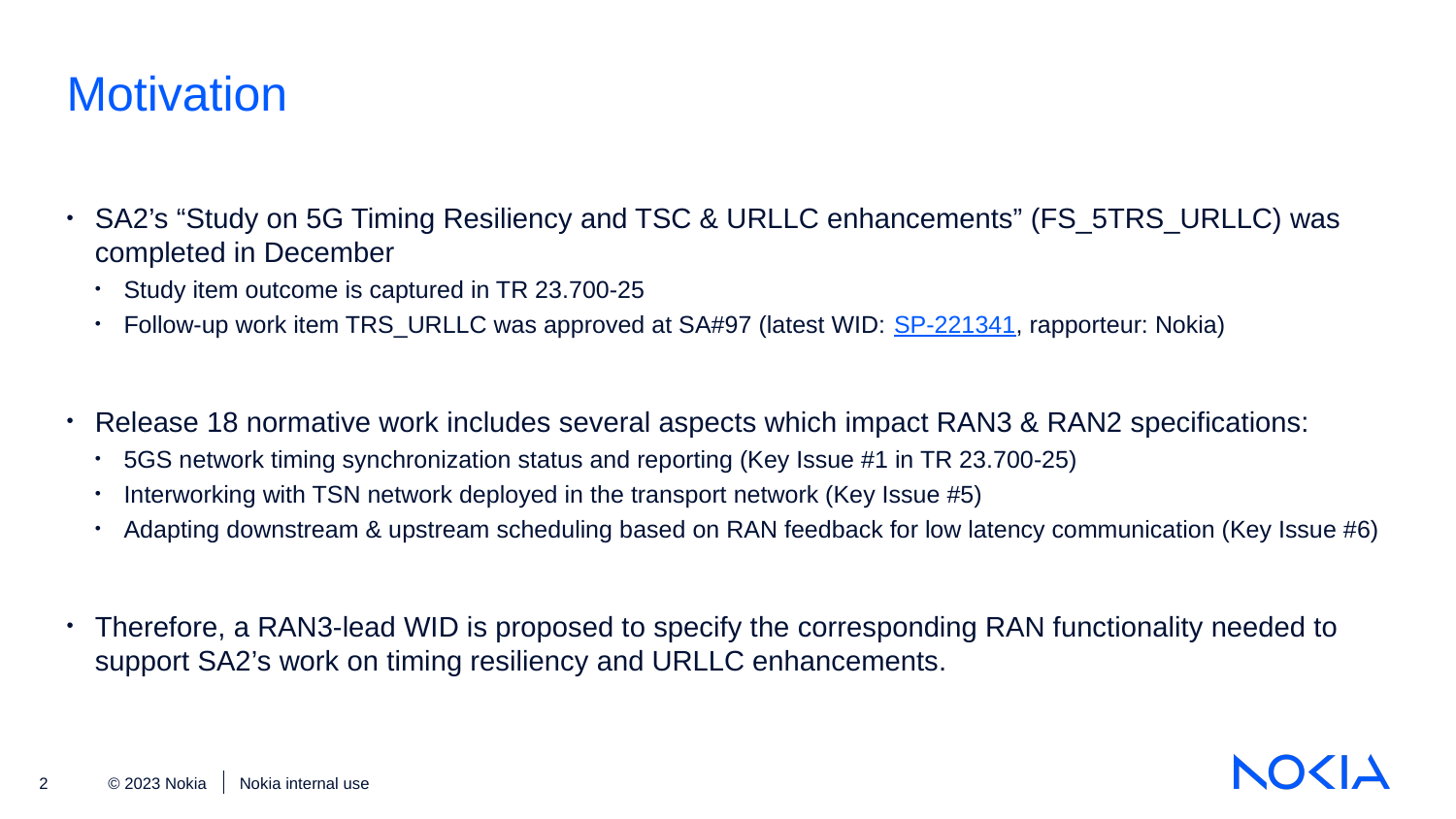

Motivation
SA2’s “Study on 5G Timing Resiliency and TSC & URLLC enhancements” (FS_5TRS_URLLC) was completed in December
Study item outcome is captured in TR 23.700-25
Follow-up work item TRS_URLLC was approved at SA#97 (latest WID: SP-221341, rapporteur: Nokia)​

Release 18 normative work includes several aspects which impact RAN3 & RAN2 specifications:
5GS network timing synchronization status and reporting (Key Issue #1 in TR 23.700-25)
Interworking with TSN network deployed in the transport network (Key Issue #5)
Adapting downstream & upstream scheduling based on RAN feedback for low latency communication (Key Issue #6)

Therefore, a RAN3-lead WID is proposed to specify the corresponding RAN functionality needed to support SA2’s work on timing resiliency and URLLC enhancements.
Nokia internal use